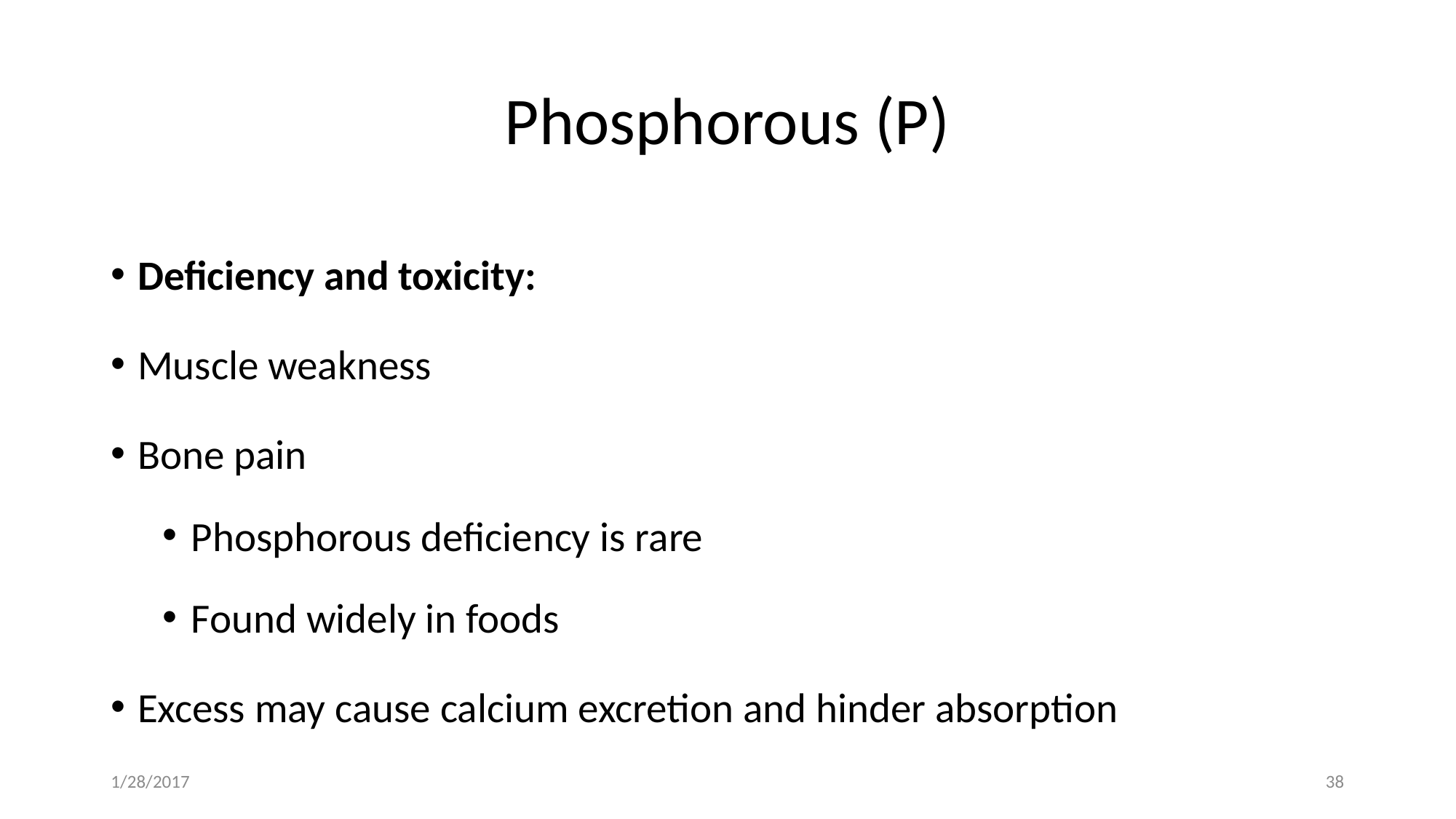

# Phosphorous (P)
Deficiency and toxicity:
Muscle weakness
Bone pain
Phosphorous deficiency is rare
Found widely in foods
Excess may cause calcium excretion and hinder absorption

1/28/2017
38